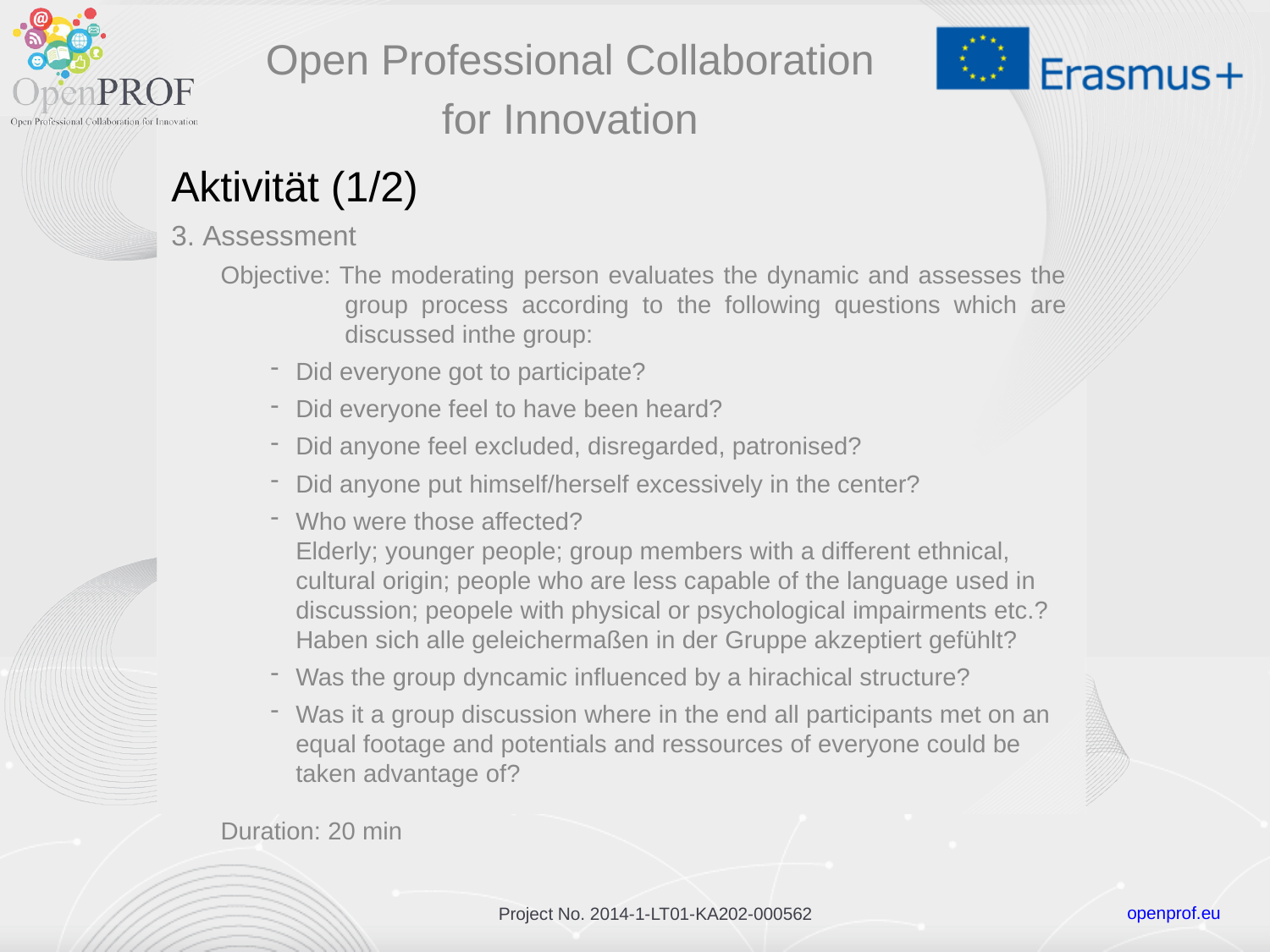

Open Professional Collaboration
for Innovation
# Aktivität (1/2)
3. Assessment
Objective: The moderating person evaluates the dynamic and assesses the group process according to the following questions which are discussed inthe group:
Did everyone got to participate?
Did everyone feel to have been heard?
Did anyone feel excluded, disregarded, patronised?
Did anyone put himself/herself excessively in the center?
Who were those affected?
Elderly; younger people; group members with a different ethnical, cultural origin; people who are less capable of the language used in discussion; peopele with physical or psychological impairments etc.?
Haben sich alle geleichermaßen in der Gruppe akzeptiert gefühlt?
Was the group dyncamic influenced by a hirachical structure?
Was it a group discussion where in the end all participants met on an equal footage and potentials and ressources of everyone could be taken advantage of?

Duration: 20 min